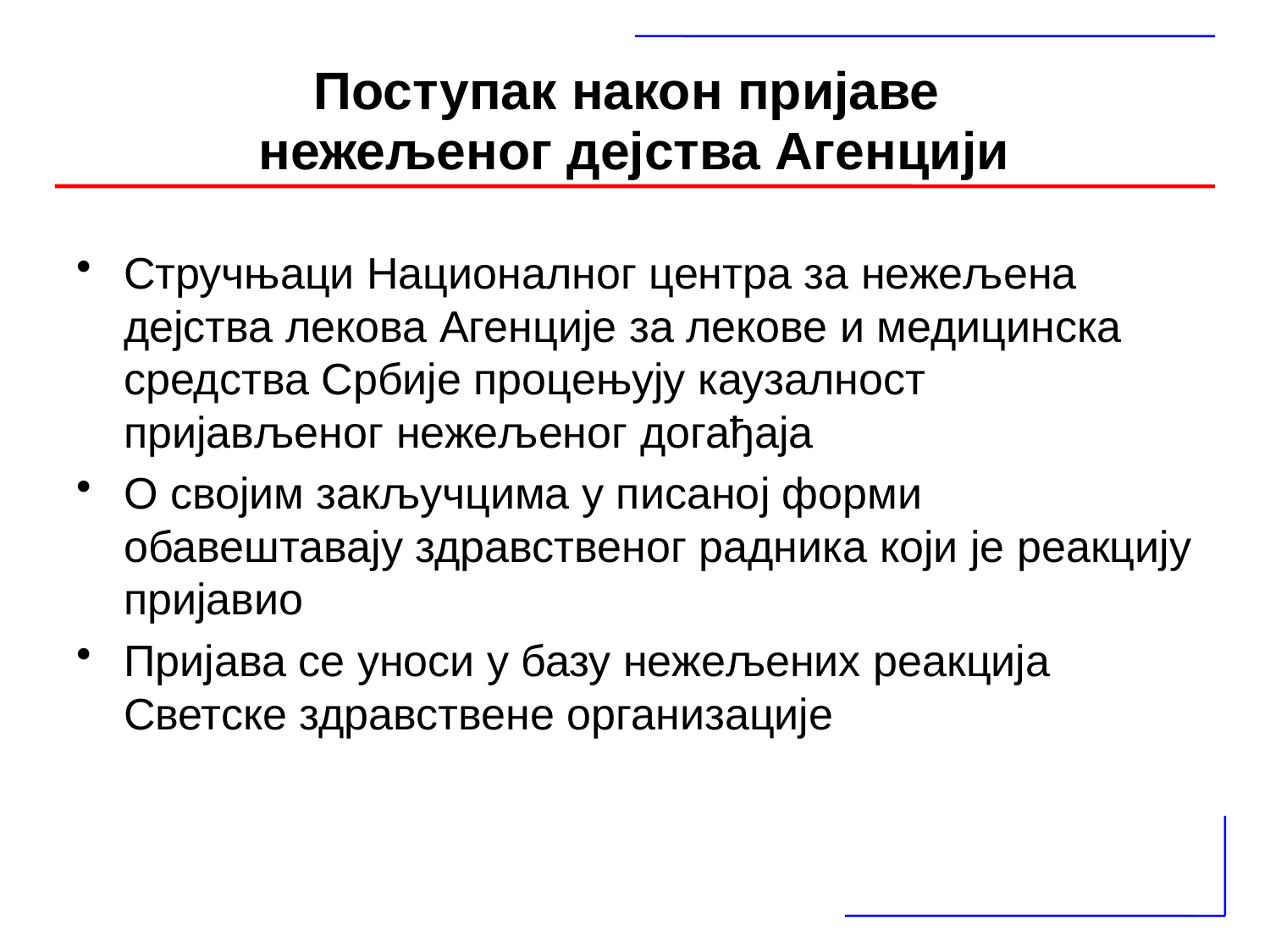

Стручњаци Националног центра за нежељена дејства лекова Агенцијe за лекове и медицинска средства Србије процењују каузалност пријављеног нежељеног догађаја
О својим закључцима у писаној форми обавештавају здравственог радника који је реакцију пријавио
Пријава се уноси у базу нежељених реакција Светске здравствене организације
Поступак након пријаве
нежељеног дејства Агенцији